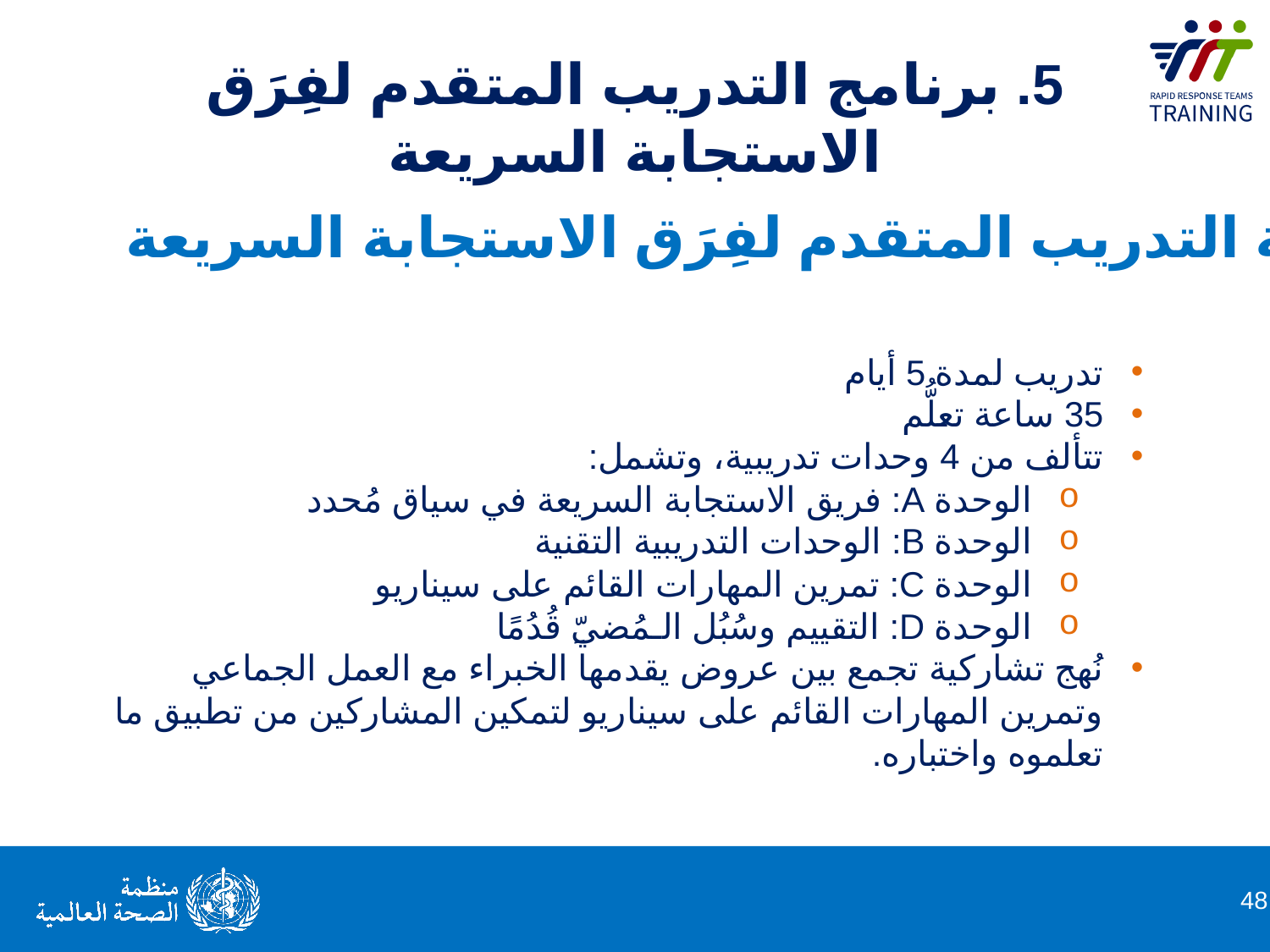

5. برنامج التدريب المتقدم لفِرَق الاستجابة السريعة
نظرة عامة على حزمة التدريب المتقدم لفِرَق الاستجابة السريعة
تدريب لمدة 5 أيام
35 ساعة تعلُّم
تتألف من 4 وحدات تدريبية، وتشمل:
الوحدة A: فريق الاستجابة السريعة في سياق مُحدد
الوحدة B: الوحدات التدريبية التقنية
الوحدة C: تمرين المهارات القائم على سيناريو
الوحدة D: التقييم وسُبُل الـمُضيِّ قُدُمًا
نُهج تشاركية تجمع بين عروض يقدمها الخبراء مع العمل الجماعي وتمرين المهارات القائم على سيناريو لتمكين المشاركين من تطبيق ما تعلموه واختباره.